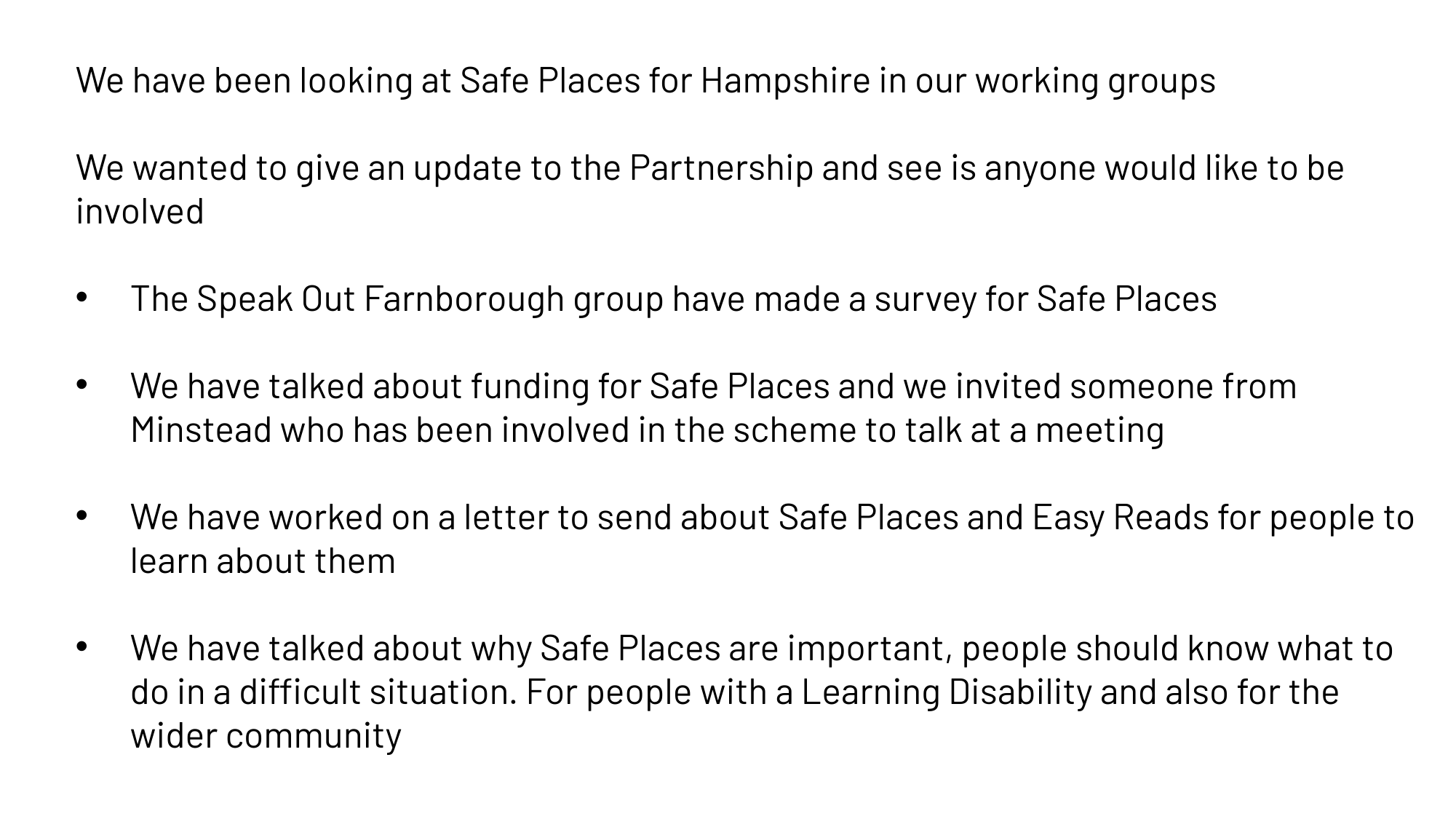

We have been looking at Safe Places for Hampshire in our working groups

We wanted to give an update to the Partnership and see is anyone would like to be involved

The Speak Out Farnborough group have made a survey for Safe Places

We have talked about funding for Safe Places and we invited someone from Minstead who has been involved in the scheme to talk at a meeting

We have worked on a letter to send about Safe Places and Easy Reads for people to learn about them

We have talked about why Safe Places are important, people should know what to do in a difficult situation. For people with a Learning Disability and also for the wider community